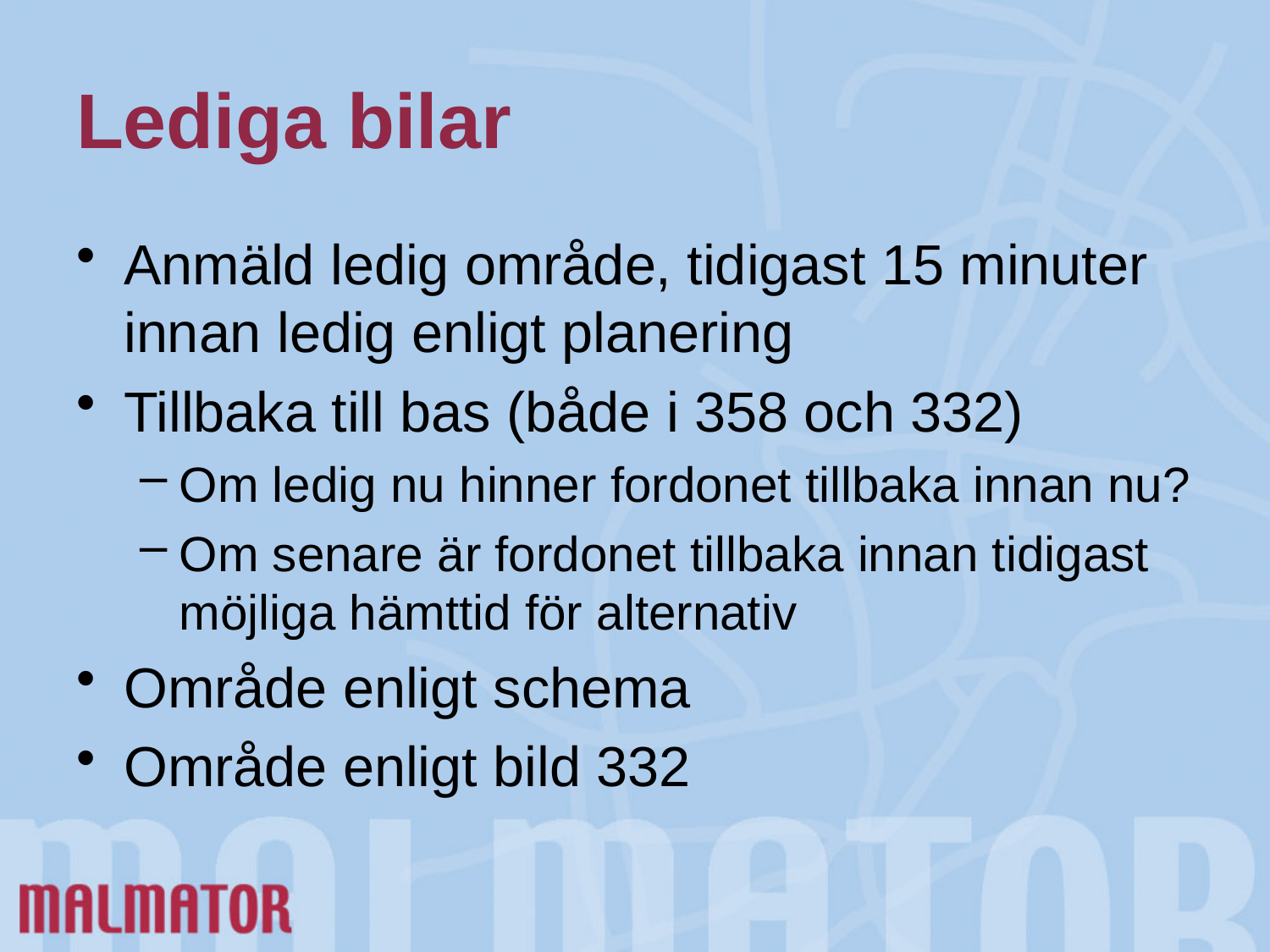

# Lediga bilar
Anmäld ledig område, tidigast 15 minuter innan ledig enligt planering
Tillbaka till bas (både i 358 och 332)
Om ledig nu hinner fordonet tillbaka innan nu?
Om senare är fordonet tillbaka innan tidigast möjliga hämttid för alternativ
Område enligt schema
Område enligt bild 332